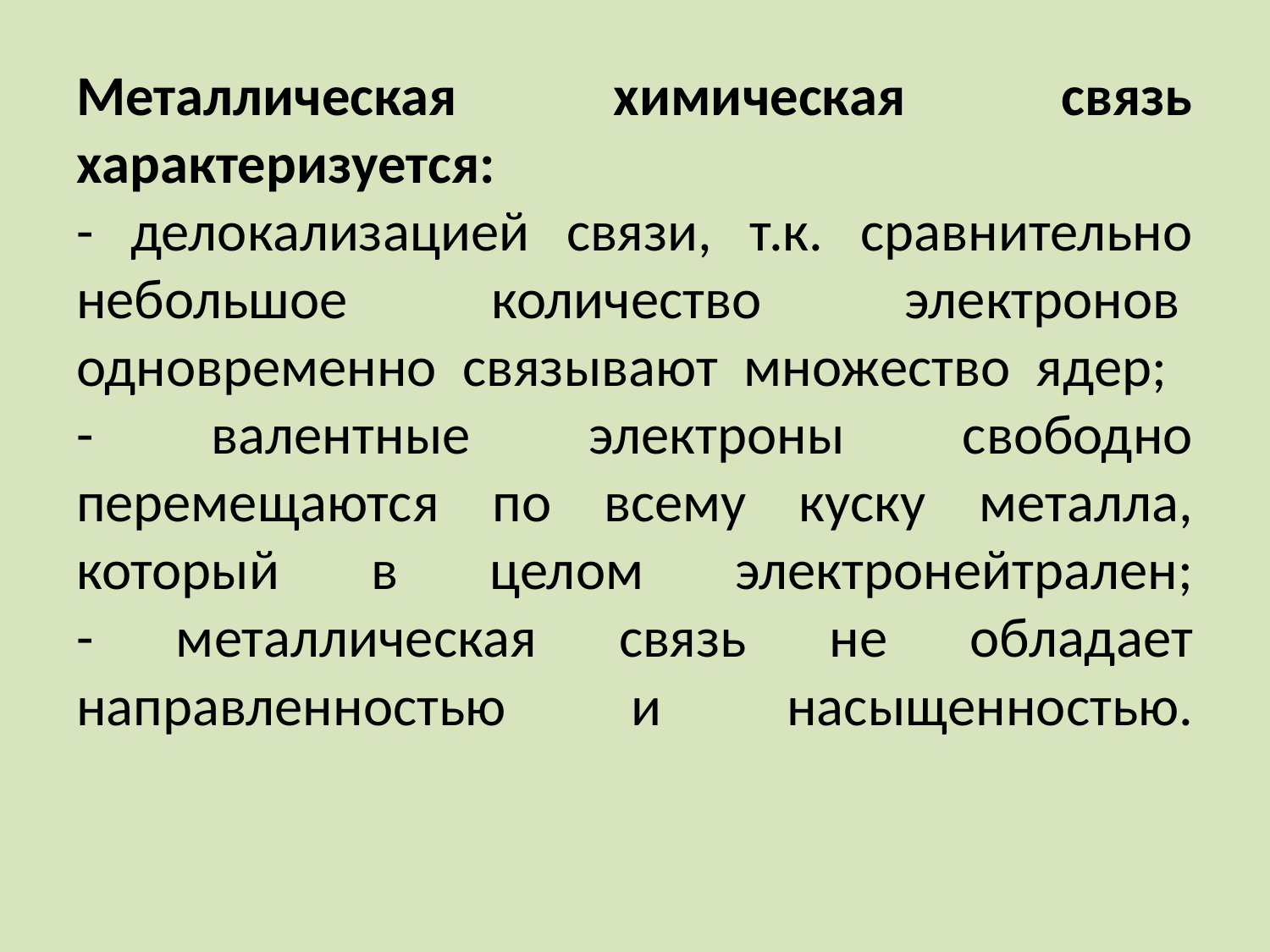

# Металлическая химическая связь характеризуется: - делокализацией связи, т.к. сравнительно небольшое количество электронов  одновременно связывают множество ядер; - валентные электроны свободно перемещаются по всему куску металла, который в целом электронейтрален; - металлическая связь не обладает направленностью и насыщенностью.